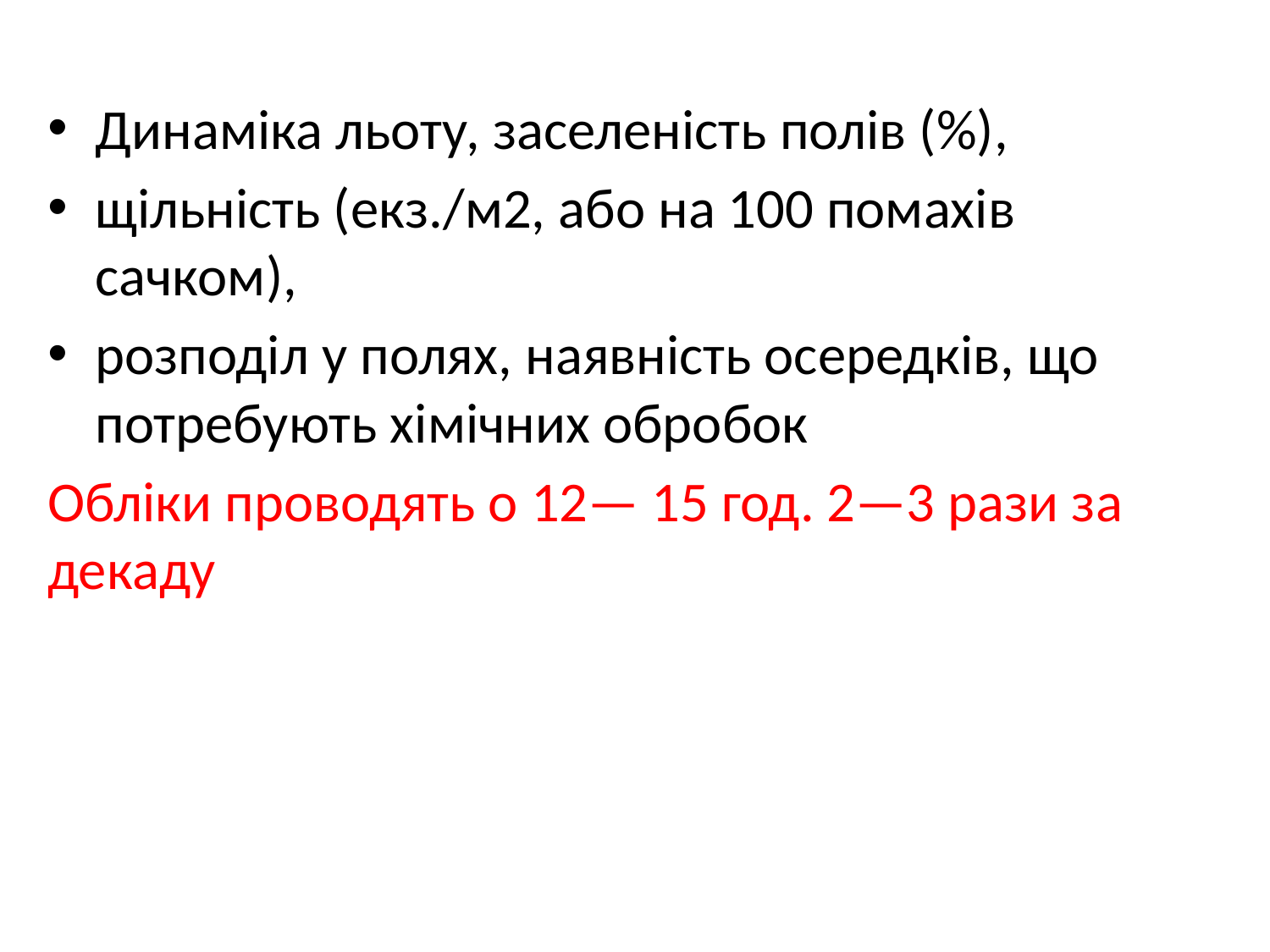

Динаміка льоту, заселеність полів (%),
щільність (екз./м2, або на 100 помахів сачком),
розподіл у полях, наявність осередків, що потребують хімічних обробок
Обліки проводять о 12— 15 год. 2—3 рази за декаду